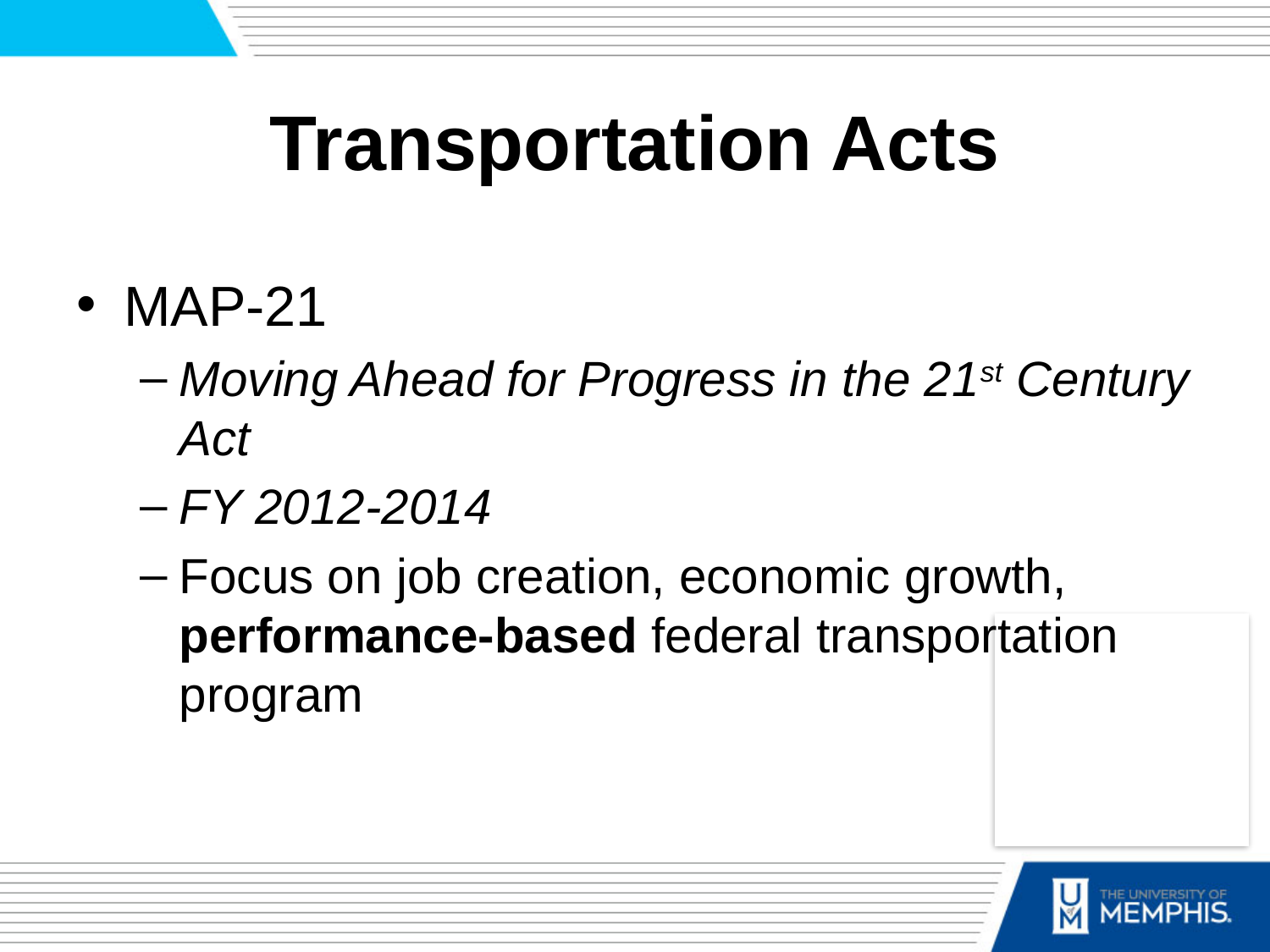

# Transportation Acts

MAP-21
Moving Ahead for Progress in the 21st Century Act
FY 2012-2014
Focus on job creation, economic growth, performance-based federal transportation program